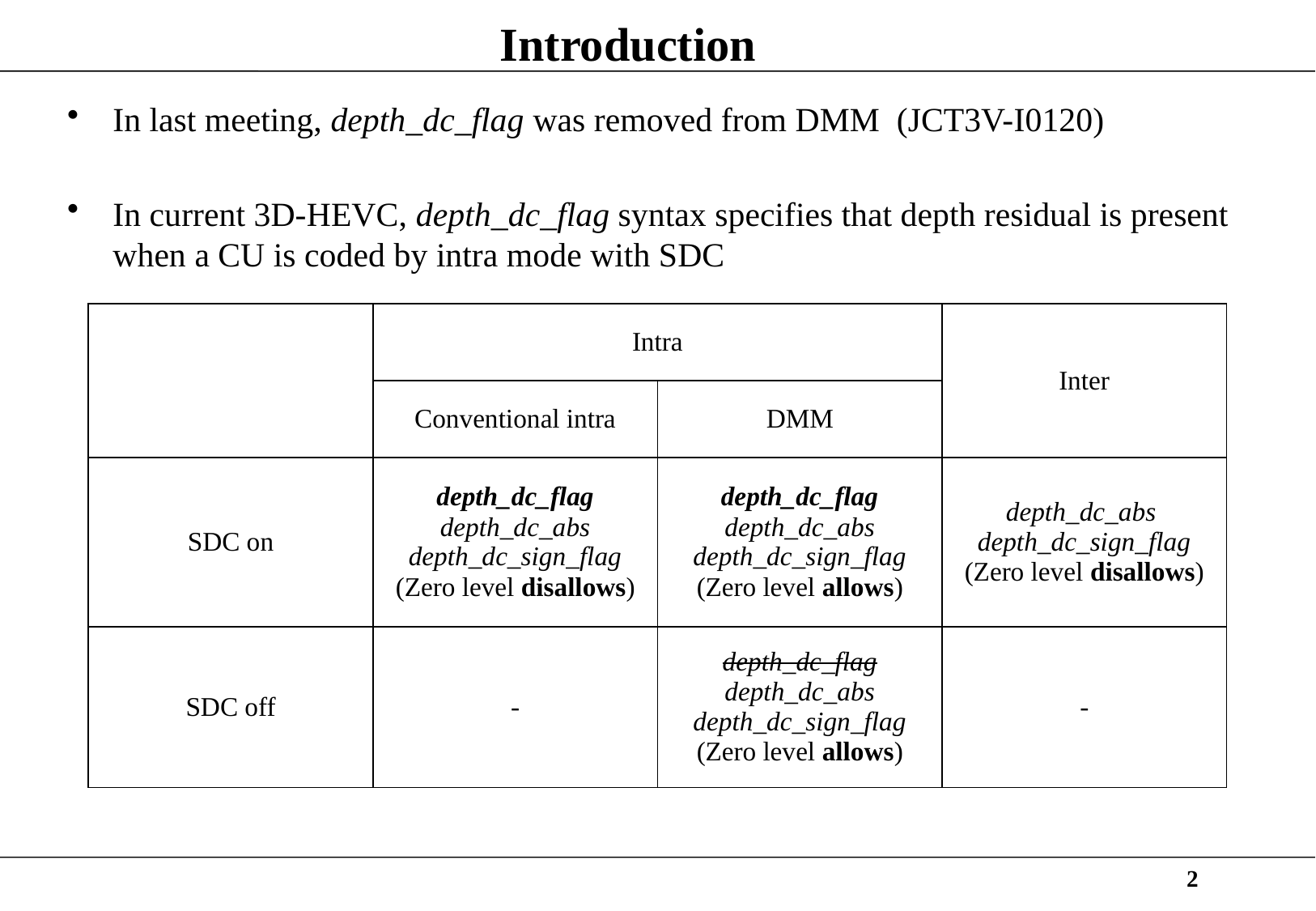

# Introduction
In last meeting, depth_dc_flag was removed from DMM  (JCT3V-I0120)

In current 3D-HEVC, depth_dc_flag syntax specifies that depth residual is present when a CU is coded by intra mode with SDC

|  | Intra |  | Inter |
| --- | --- | --- | --- |
|  | Conventional intra | DMM |  |
| SDC on | depth\_dc\_flag depth\_dc\_abs depth\_dc\_sign\_flag (Zero level disallows) | depth\_dc\_flag depth\_dc\_abs depth\_dc\_sign\_flag (Zero level allows) | depth\_dc\_abs depth\_dc\_sign\_flag (Zero level disallows) |
| SDC off | - | depth\_dc\_flag depth\_dc\_abs depth\_dc\_sign\_flag (Zero level allows) | - |
2